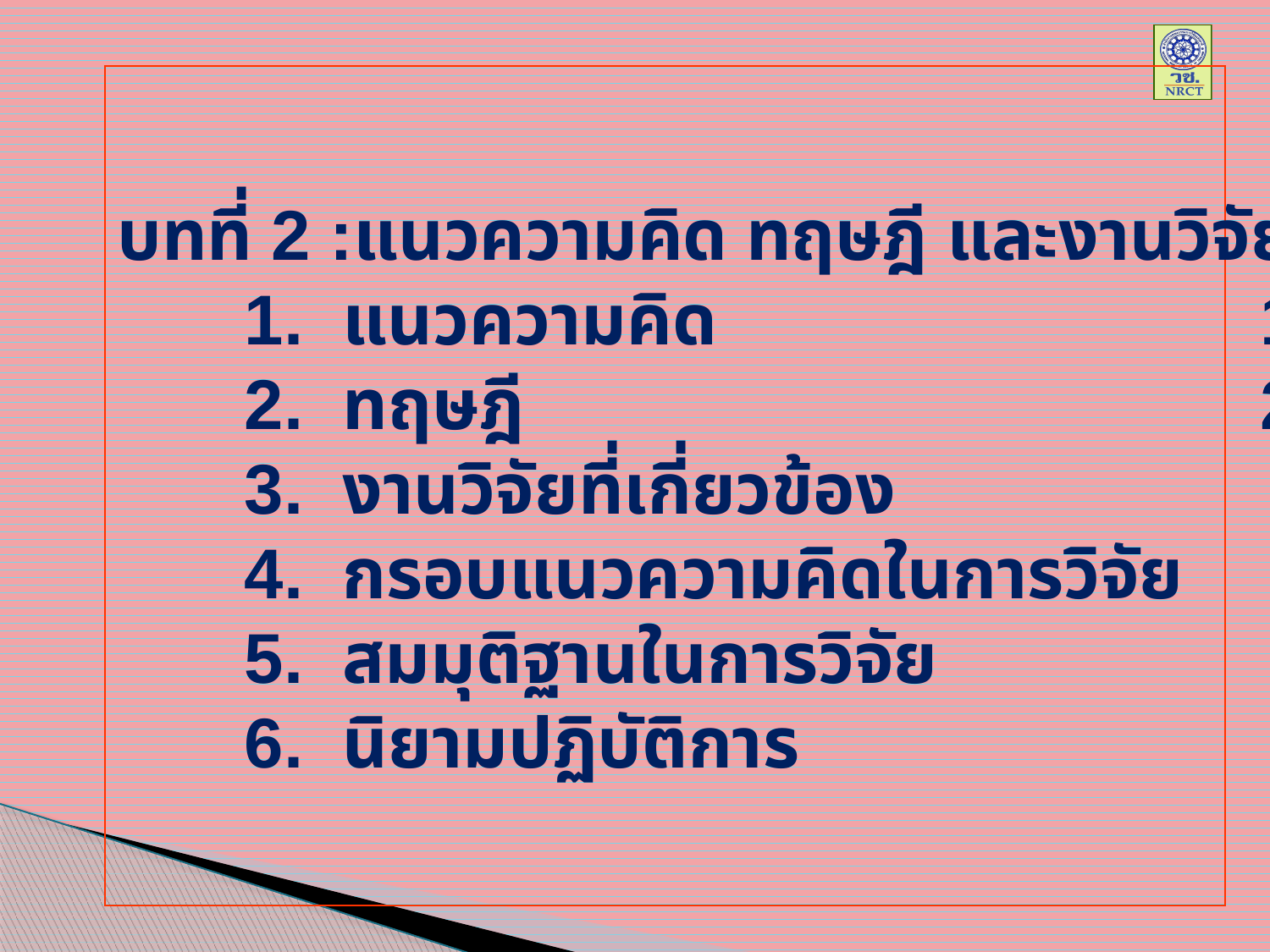

บทที่ 2 :แนวความคิด ทฤษฎี และงานวิจัยที่เกี่ยวข้อง	13
	1.  แนวความคิด					13
	2.  ทฤษฎี						25
	3.  งานวิจัยที่เกี่ยวข้อง				35
	4.  กรอบแนวความคิดในการวิจัย			40
	5.  สมมุติฐานในการวิจัย				41
	6.  นิยามปฏิบัติการ					45